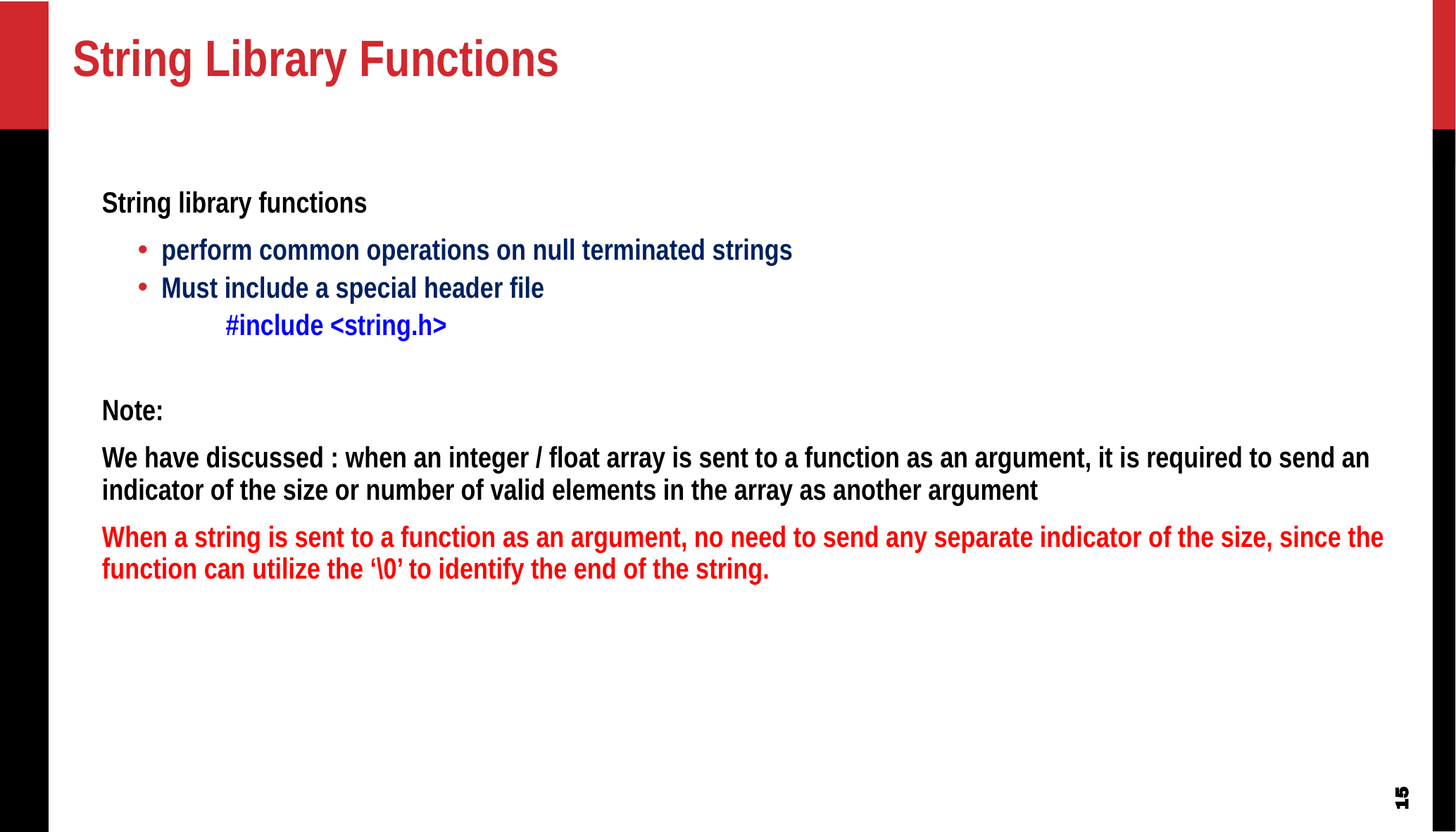

# String Library Functions
String library functions
perform common operations on null terminated strings
Must include a special header file
     #include <string.h>

Note:
We have discussed : when an integer / float array is sent to a function as an argument, it is required to send an indicator of the size or number of valid elements in the array as another argument
When a string is sent to a function as an argument, no need to send any separate indicator of the size, since the function can utilize the ‘\0’ to identify the end of the string.
15